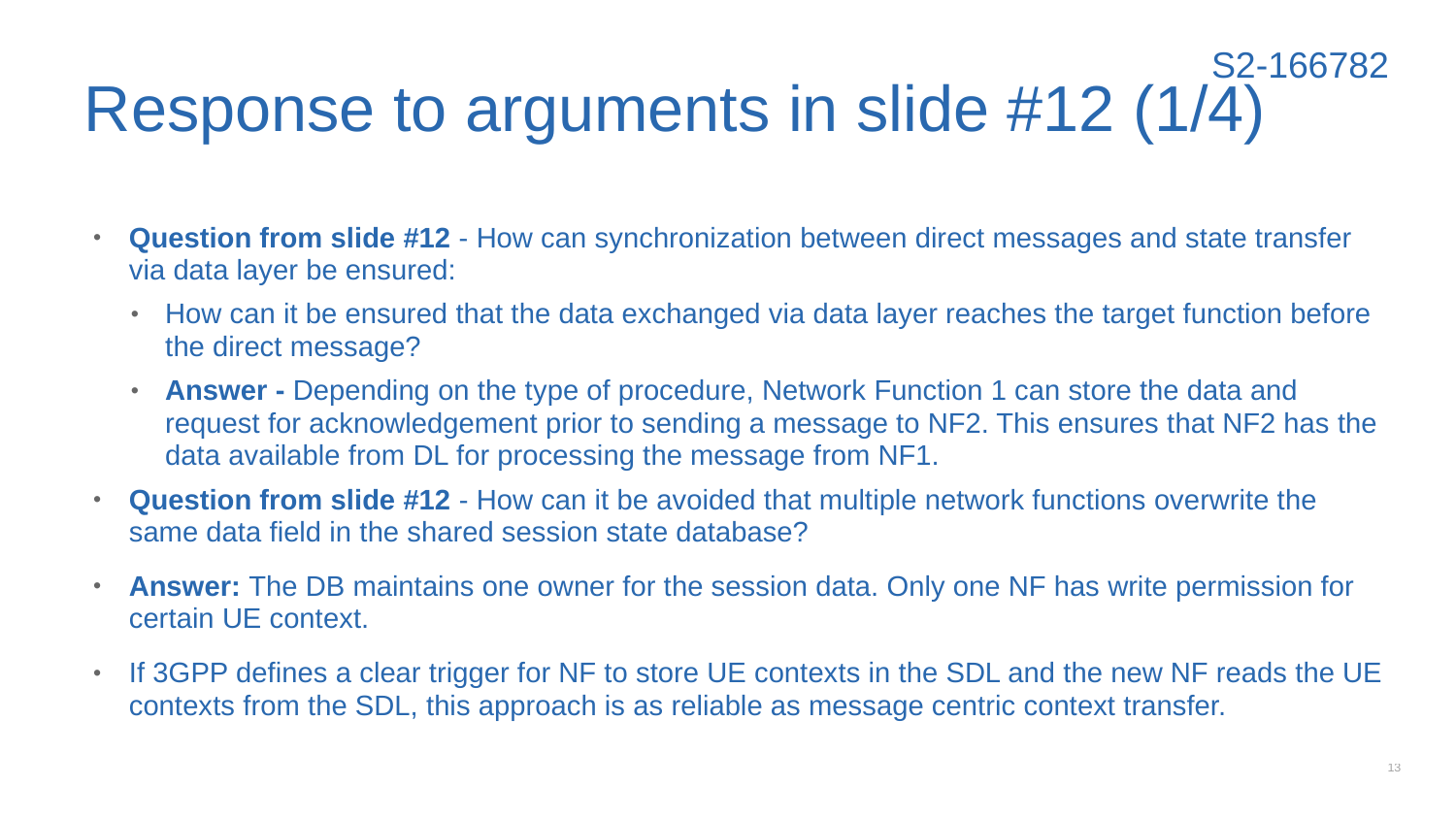

S2-166782
# Response to arguments in slide #12 (1/4)
Question from slide #12 - How can synchronization between direct messages and state transfer via data layer be ensured:
How can it be ensured that the data exchanged via data layer reaches the target function before the direct message?
Answer - Depending on the type of procedure, Network Function 1 can store the data and request for acknowledgement prior to sending a message to NF2. This ensures that NF2 has the data available from DL for processing the message from NF1.
Question from slide #12 - How can it be avoided that multiple network functions overwrite the same data field in the shared session state database?
Answer: The DB maintains one owner for the session data. Only one NF has write permission for certain UE context.
If 3GPP defines a clear trigger for NF to store UE contexts in the SDL and the new NF reads the UE contexts from the SDL, this approach is as reliable as message centric context transfer.